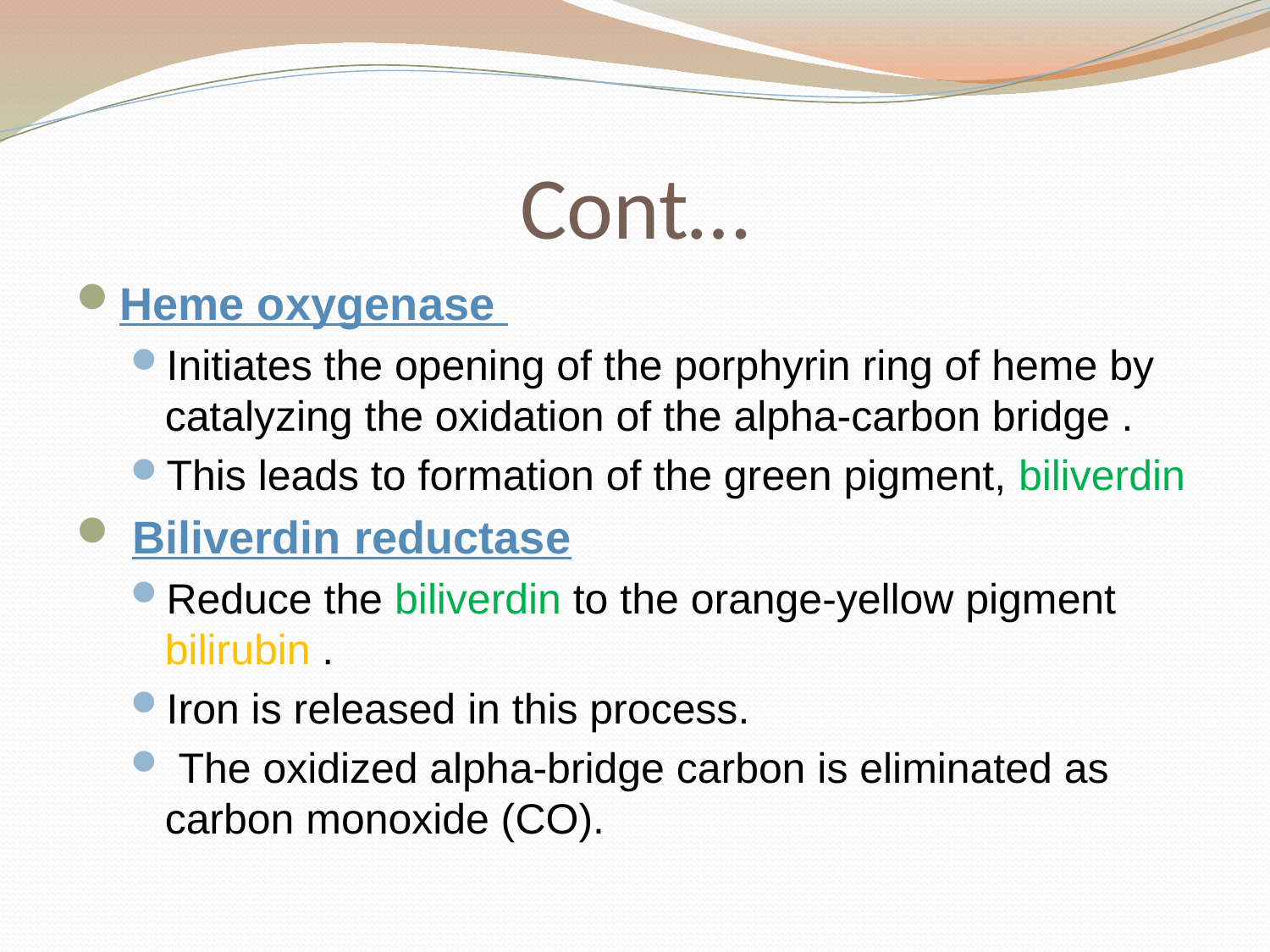

# Cont…
Heme oxygenase
Initiates the opening of the porphyrin ring of heme by catalyzing the oxidation of the alpha-carbon bridge .
This leads to formation of the green pigment, biliverdin
 Biliverdin reductase
Reduce the biliverdin to the orange-yellow pigment bilirubin .
Iron is released in this process.
 The oxidized alpha-bridge carbon is eliminated as carbon monoxide (CO).